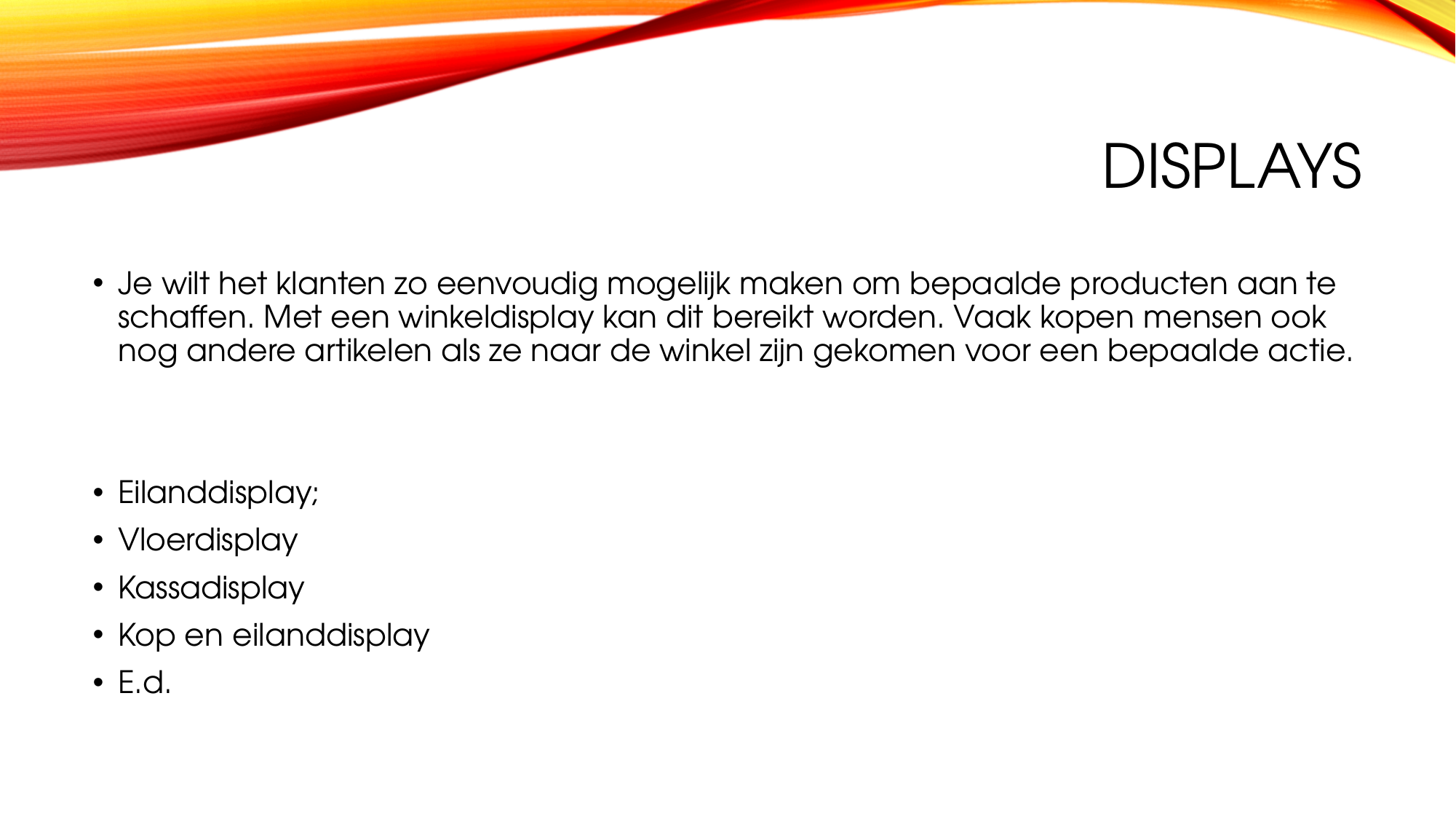

# DisplAYS
Je wilt het klanten zo eenvoudig mogelijk maken om bepaalde producten aan te schaffen. Met een winkeldisplay kan dit bereikt worden. Vaak kopen mensen ook nog andere artikelen als ze naar de winkel zijn gekomen voor een bepaalde actie.

Eilanddisplay;
Vloerdisplay
Kassadisplay
Kop en eilanddisplay
E.d.